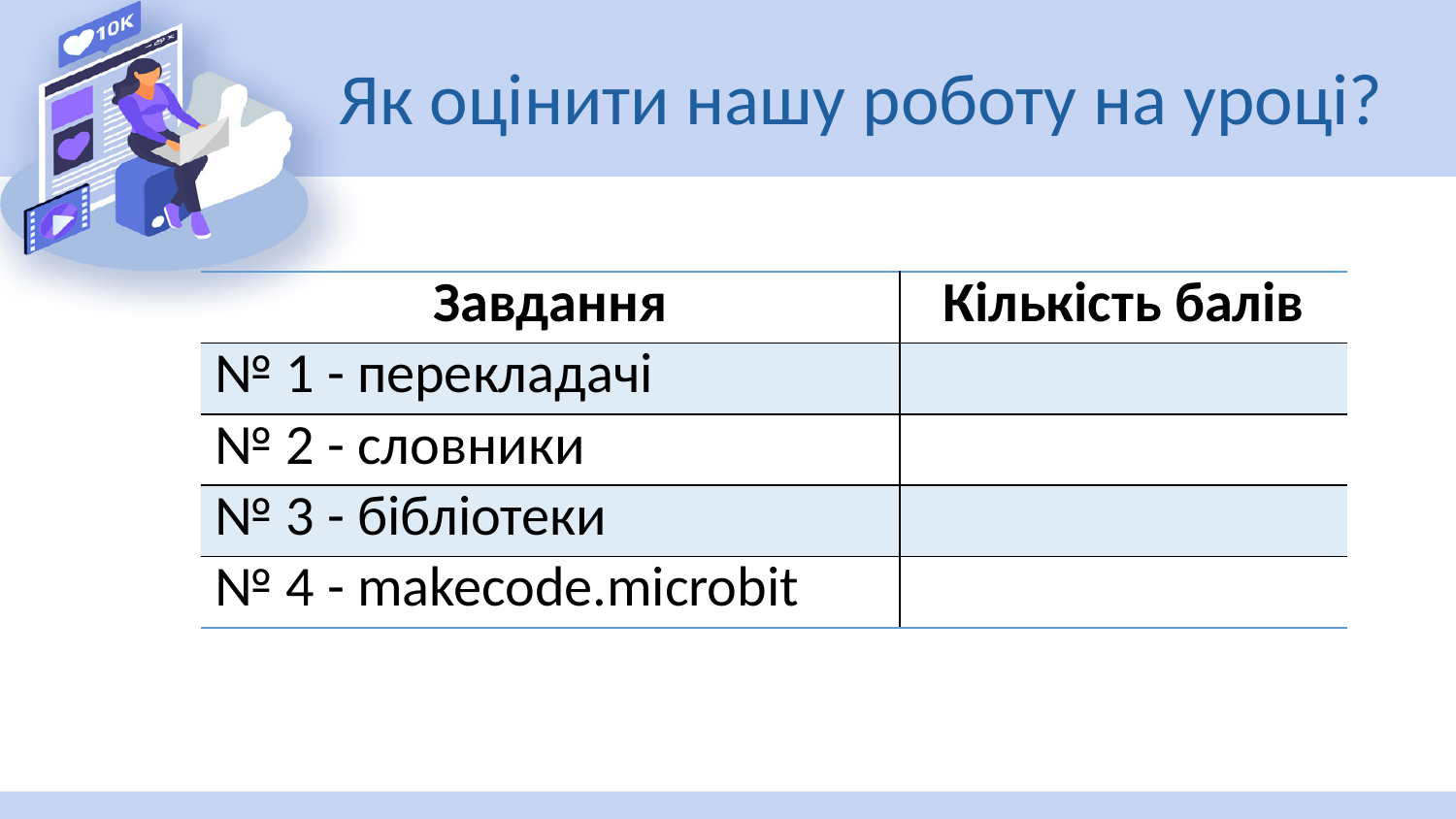

# Як оцінити нашу роботу на уроці?
| Завдання | Кількість балів |
| --- | --- |
| № 1 - перекладачі |  |
| № 2 - словники |  |
| № 3 - бібліотеки |  |
| № 4 - makecode.microbit |  |